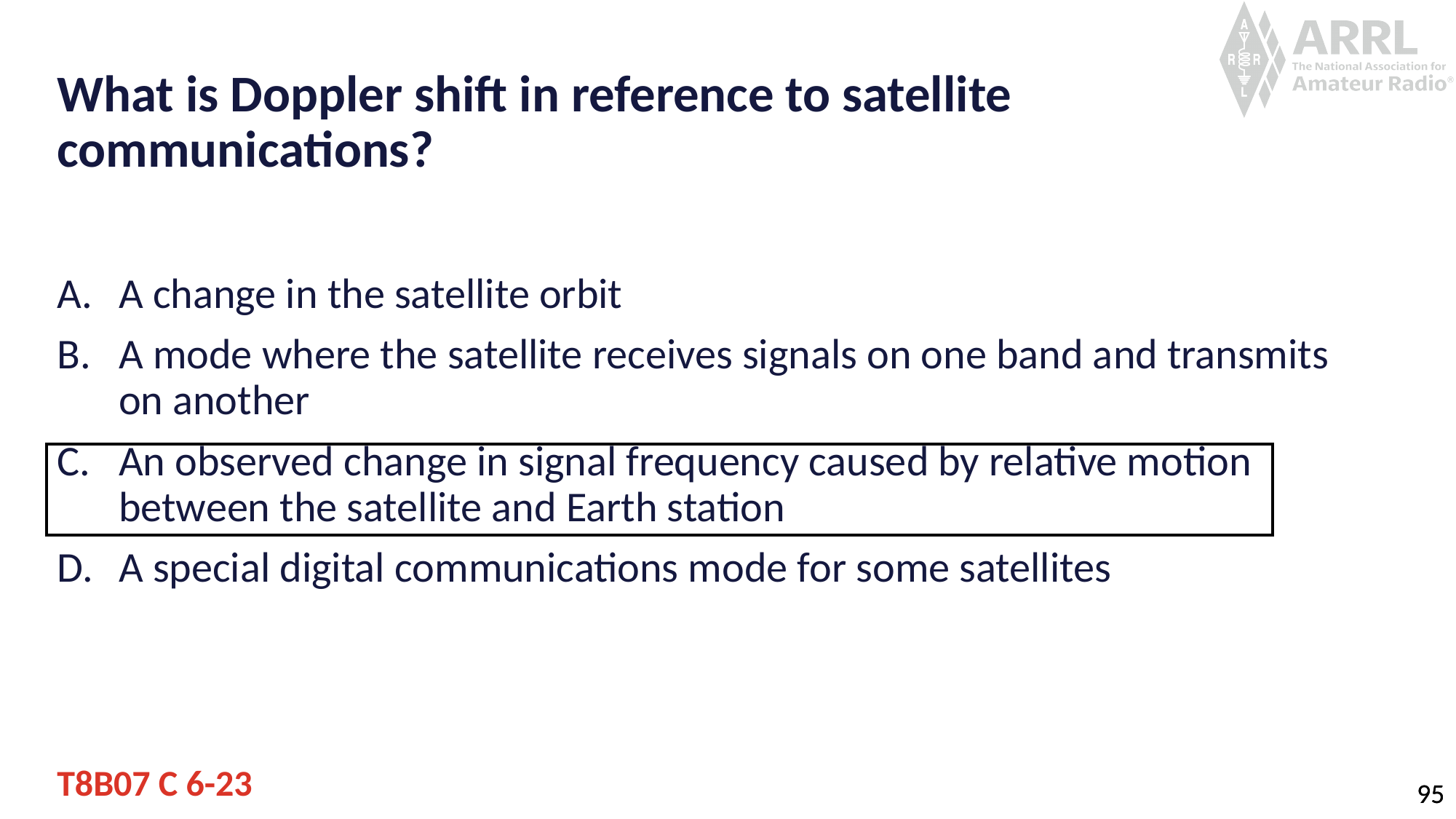

# What is Doppler shift in reference to satellite communications?
A change in the satellite orbit
A mode where the satellite receives signals on one band and transmits on another
An observed change in signal frequency caused by relative motion between the satellite and Earth station
A special digital communications mode for some satellites

T8B07 C 6-23